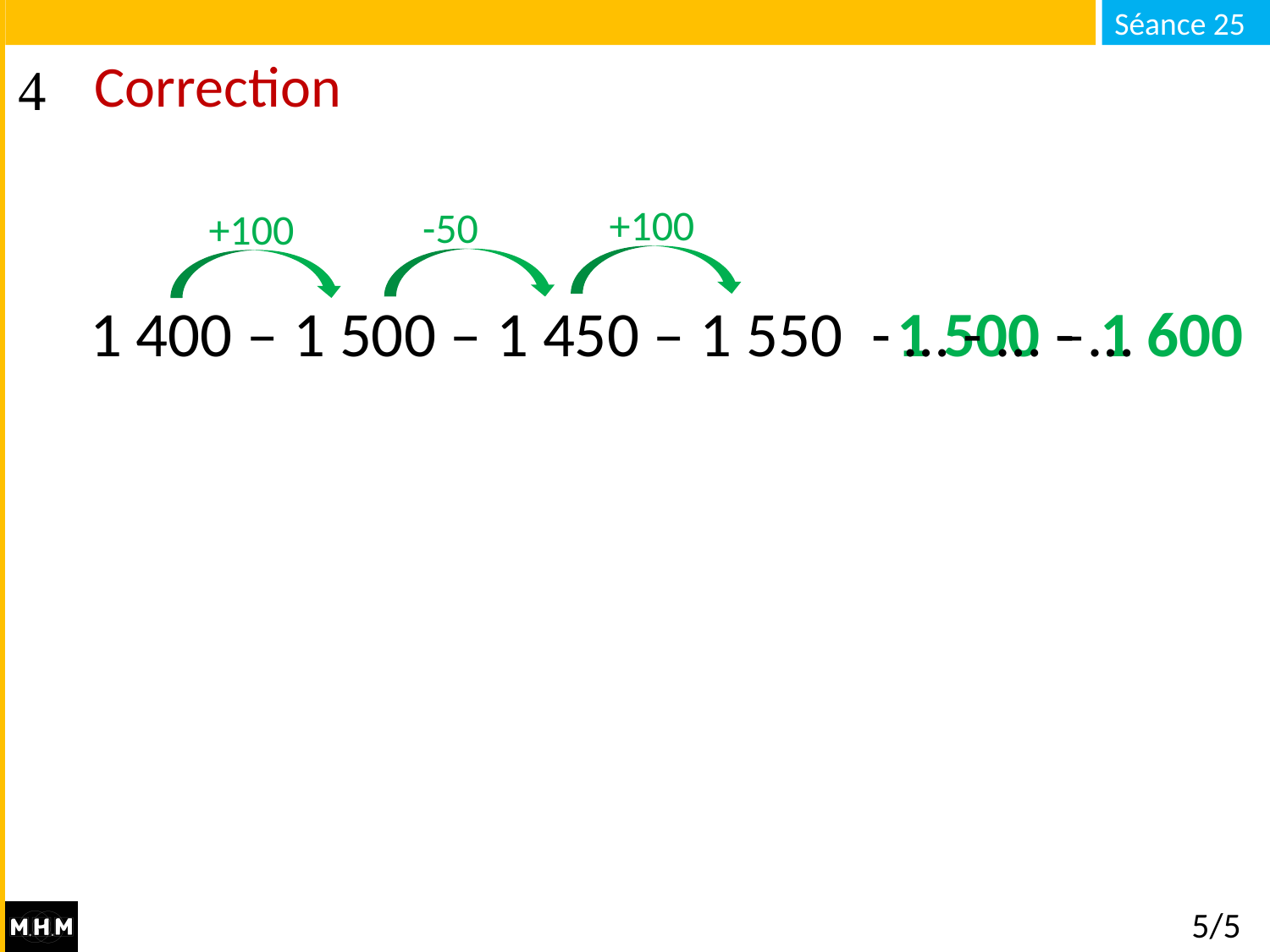

# Correction
+100

-50

+100

1 400 – 1 500 – 1 450 – 1 550  - … - … - …
1 500 – 1 600
5/5